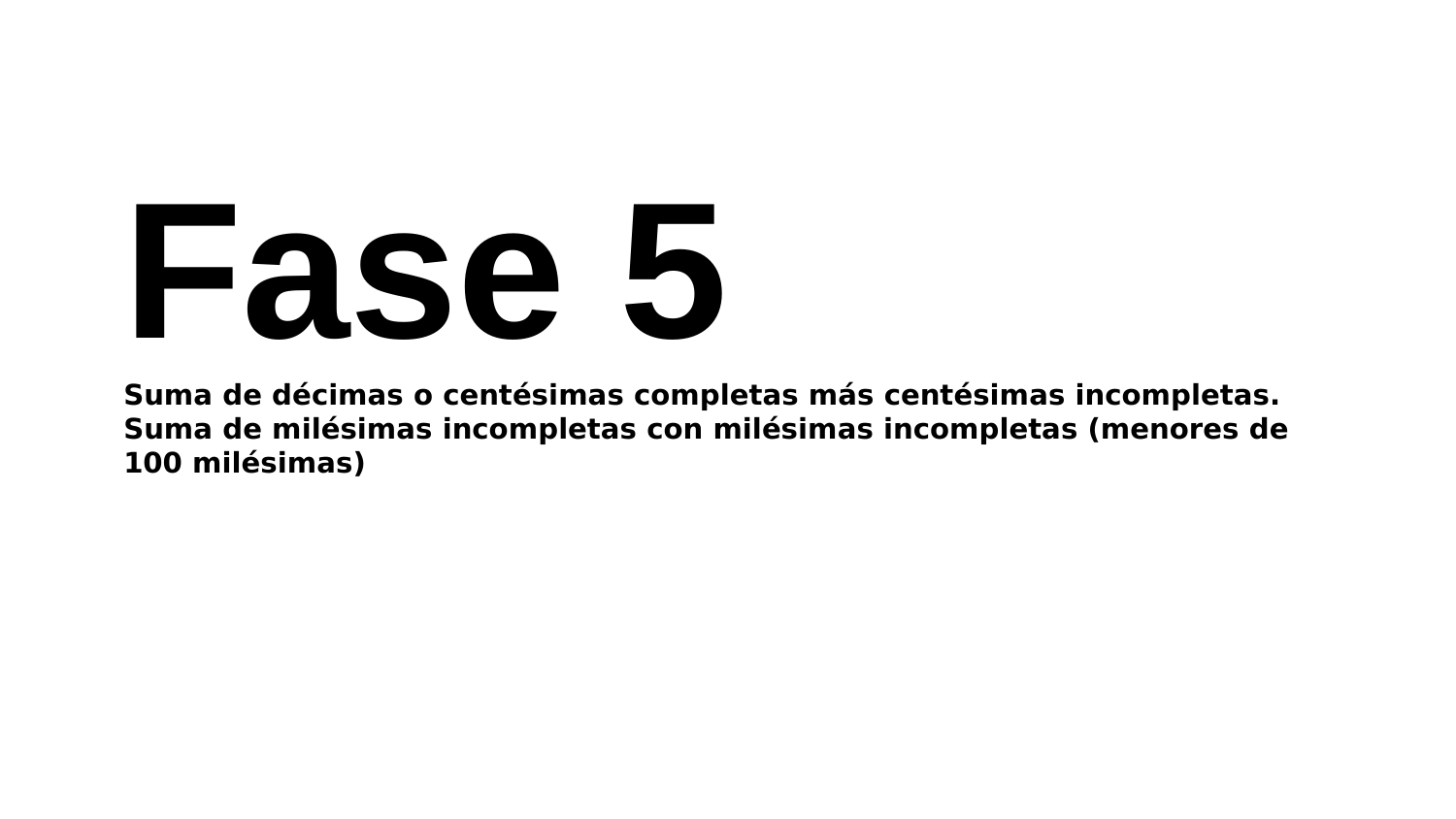

Fase 5
Suma de décimas o centésimas completas más centésimas incompletas.
Suma de milésimas incompletas con milésimas incompletas (menores de 100 milésimas)